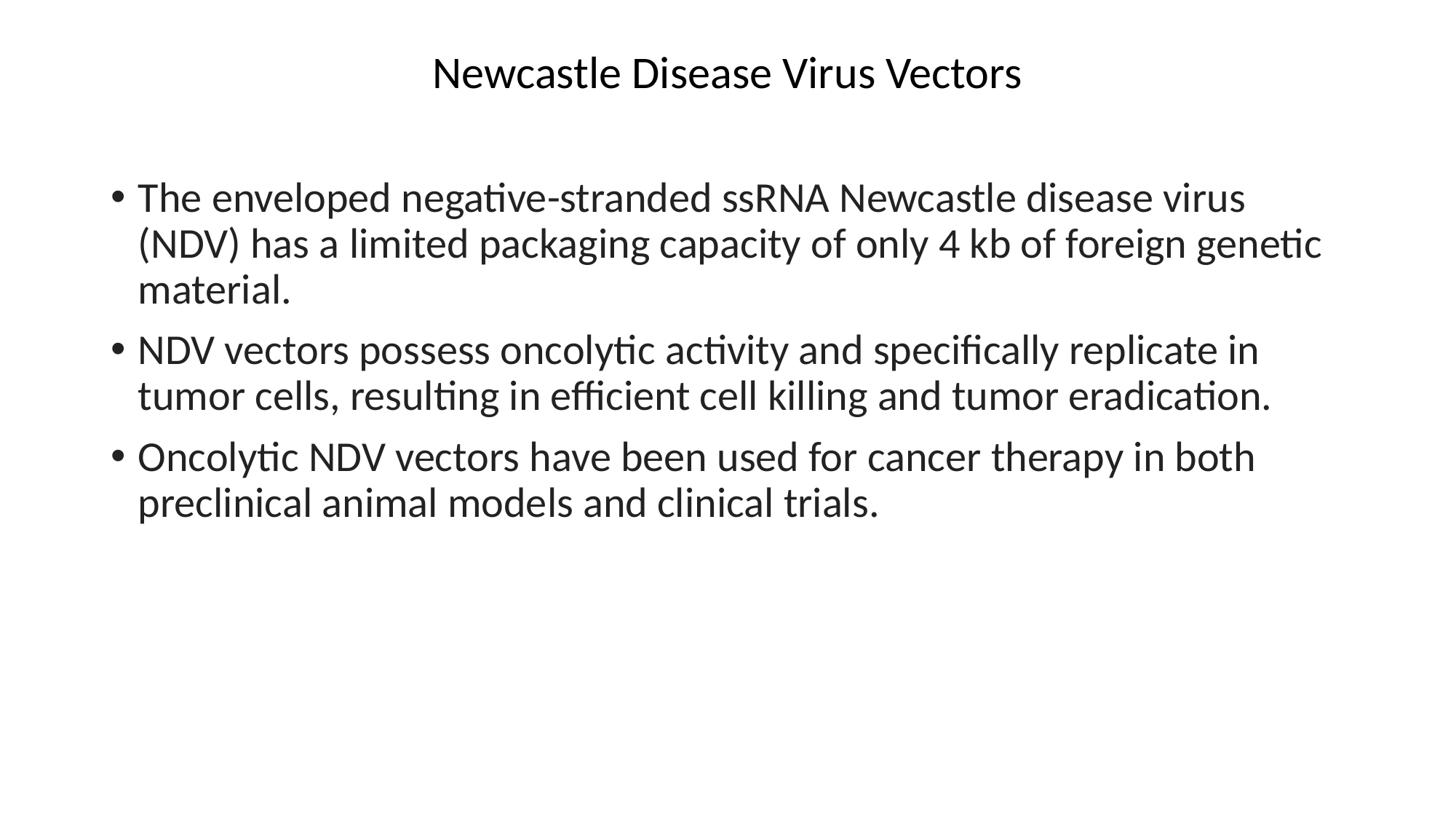

# Newcastle Disease Virus Vectors
The enveloped negative-stranded ssRNA Newcastle disease virus (NDV) has a limited packaging capacity of only 4 kb of foreign genetic material.
NDV vectors possess oncolytic activity and specifically replicate in tumor cells, resulting in efficient cell killing and tumor eradication.
Oncolytic NDV vectors have been used for cancer therapy in both preclinical animal models and clinical trials.